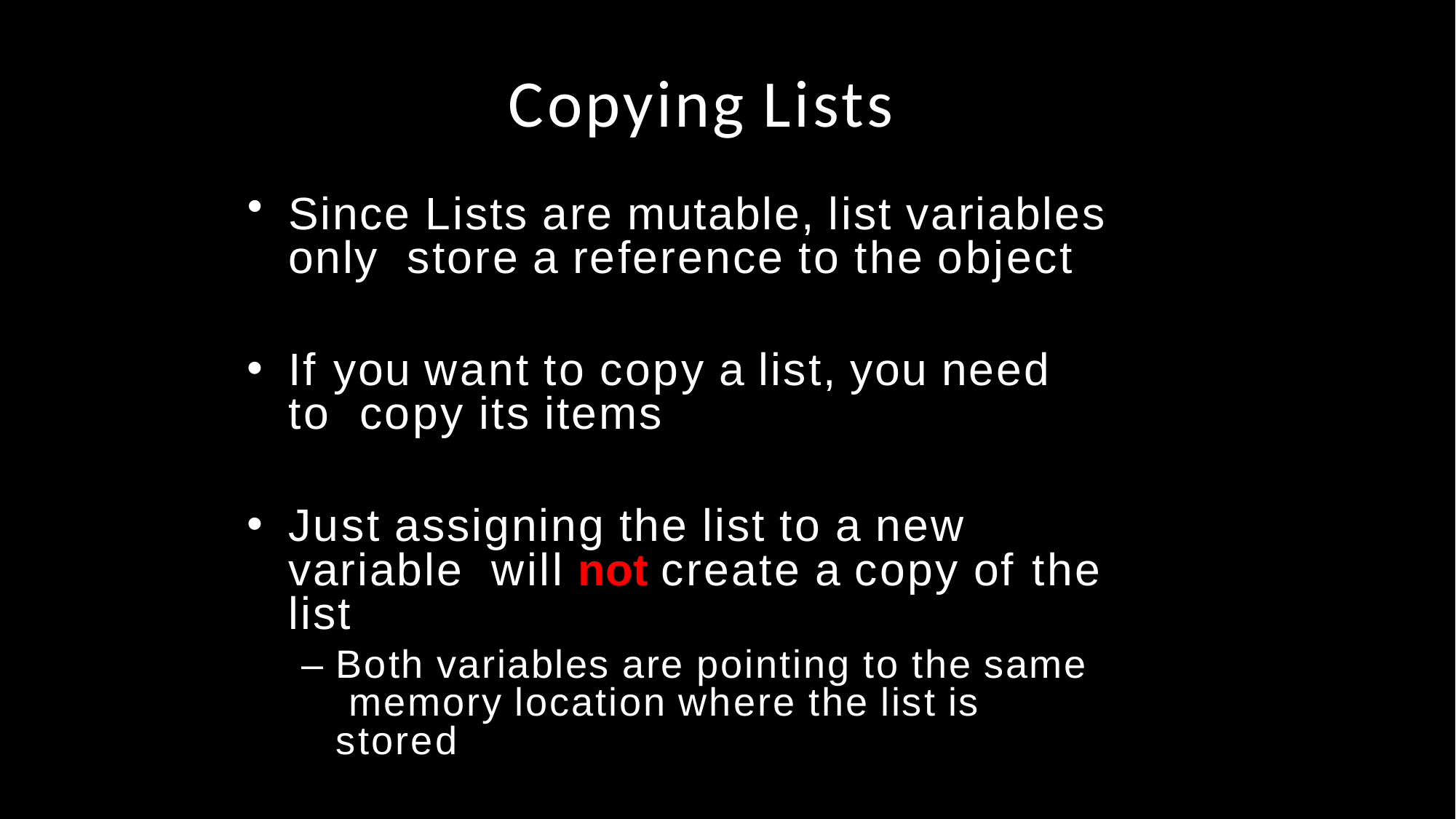

# Copying Lists
Since Lists are mutable, list variables only  store a reference to the object

If you want to copy a list, you need to  copy its items

Just assigning the list to a new variable  will not create a copy of the list
– Both variables are pointing to the same  memory location where the list is stored